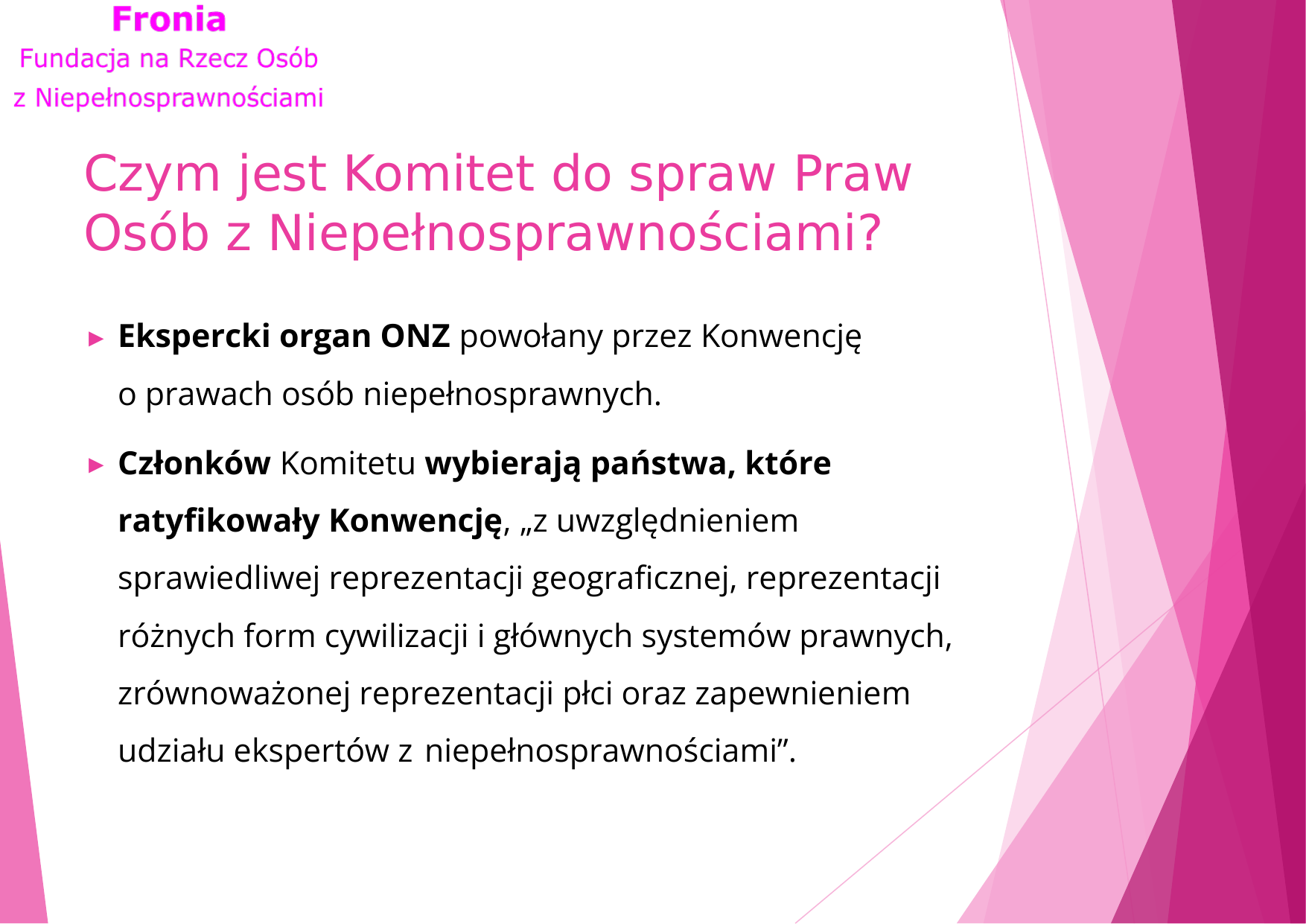

# Czym jest Komitet do spraw Praw Osób z Niepełnosprawnościami?
Ekspercki organ ONZ powołany przez Konwencję
o prawach osób niepełnosprawnych.
Członków Komitetu wybierają państwa, które ratyfikowały Konwencję, „z uwzględnieniem sprawiedliwej reprezentacji geograficznej, reprezentacji różnych form cywilizacji i głównych systemów prawnych, zrównoważonej reprezentacji płci oraz zapewnieniem udziału ekspertów z niepełnosprawnościami”.